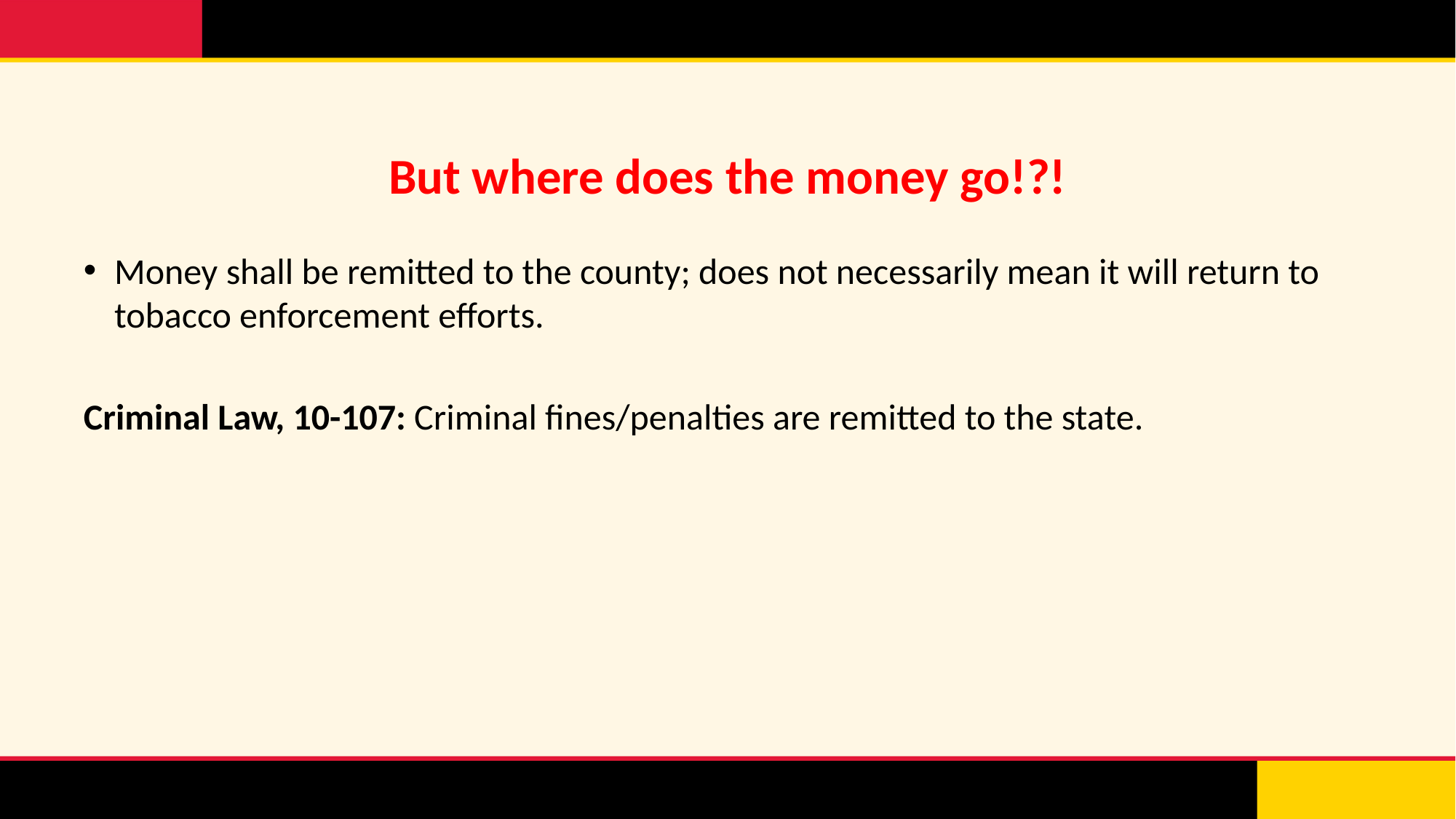

# But where does the money go!?!
Money shall be remitted to the county; does not necessarily mean it will return to tobacco enforcement efforts.

Criminal Law, 10-107: Criminal fines/penalties are remitted to the state.